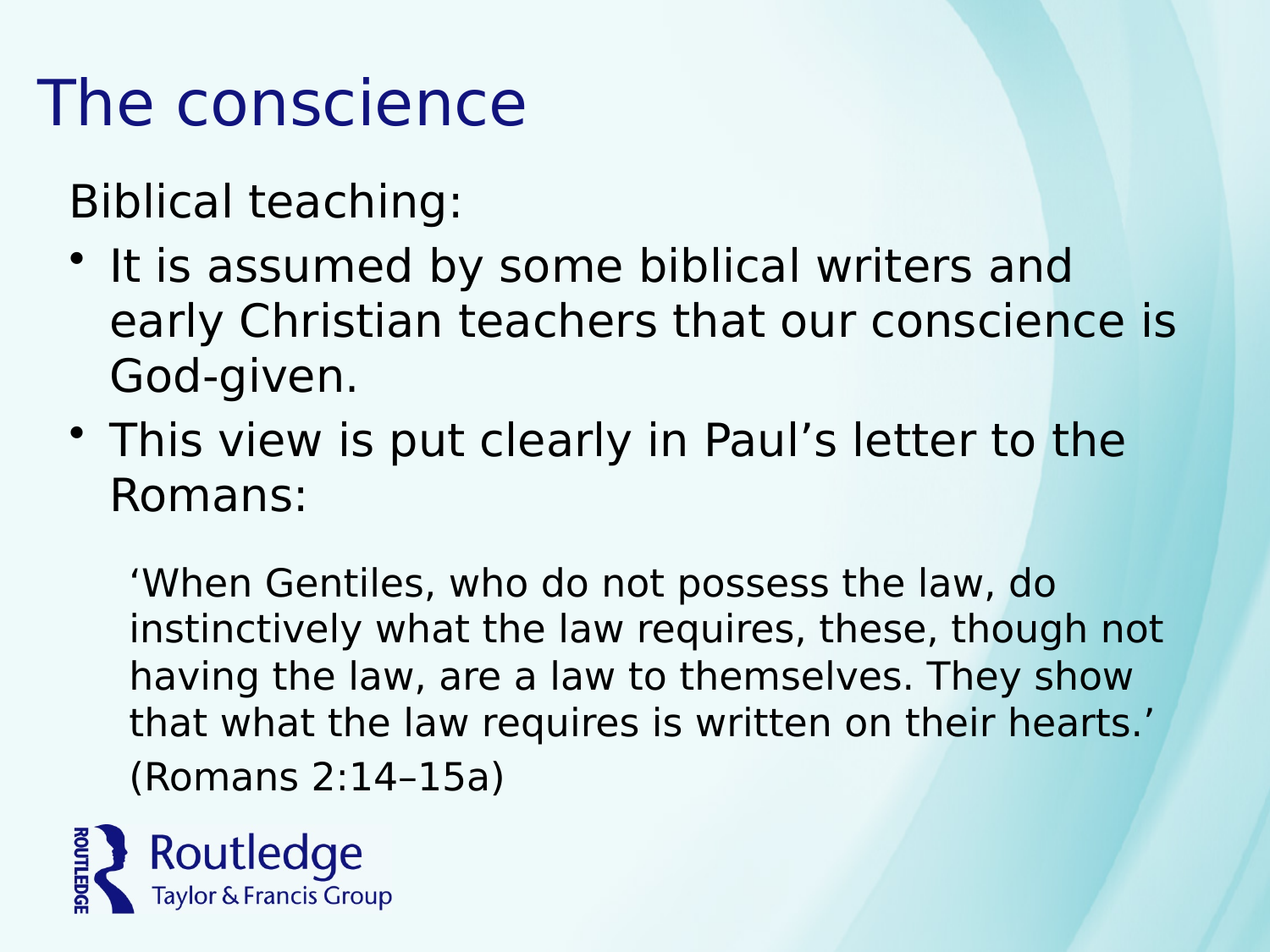

# The conscience
Biblical teaching:
It is assumed by some biblical writers and early Christian teachers that our conscience is God-given.
This view is put clearly in Paul’s letter to the Romans:

‘When Gentiles, who do not possess the law, do instinctively what the law requires, these, though not having the law, are a law to themselves. They show that what the law requires is written on their hearts.’
(Romans 2:14–15a)